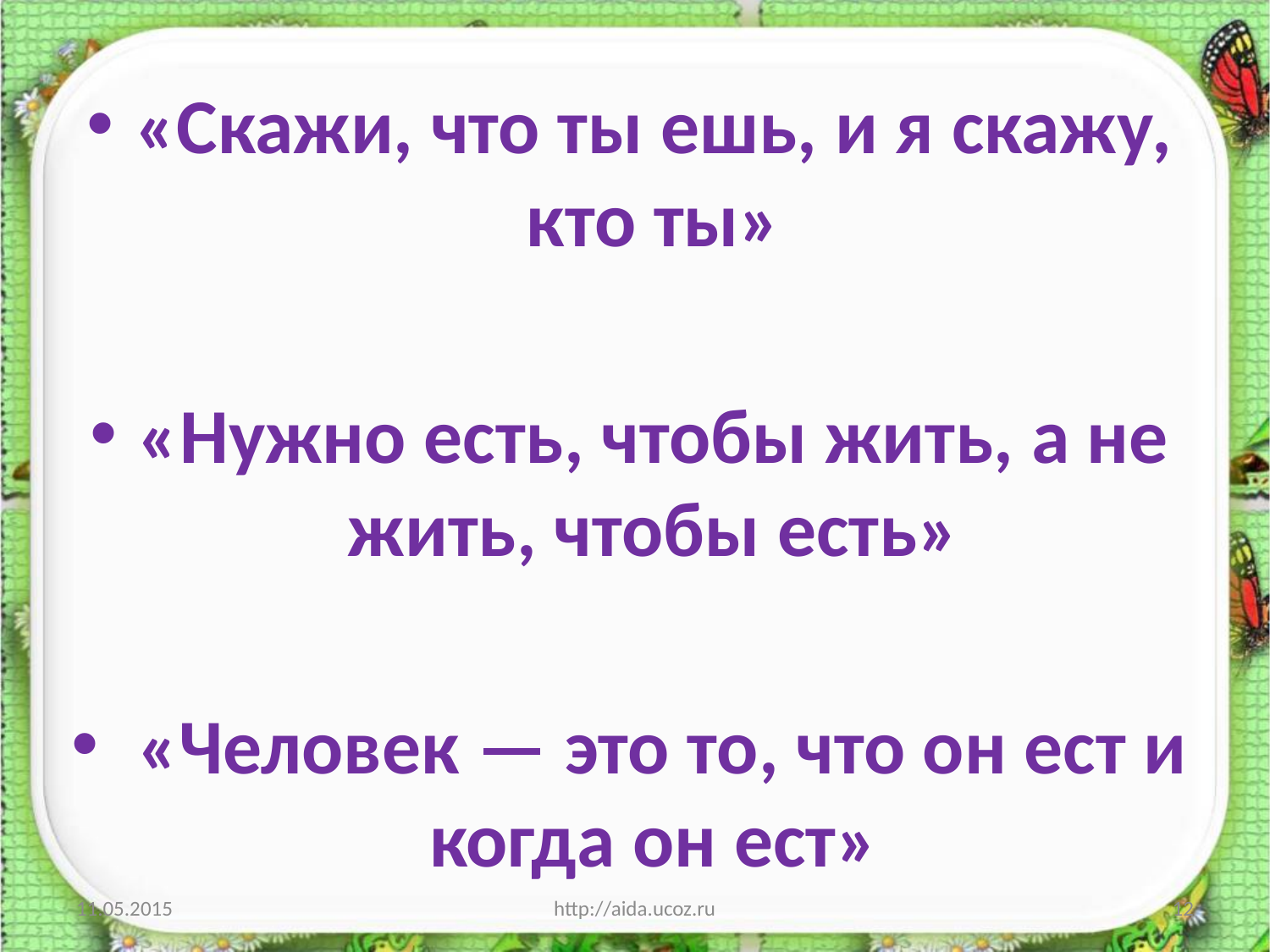

«Скажи, что ты ешь, и я скажу, кто ты»

«Нужно есть, чтобы жить, а не жить, чтобы есть»

 «Человек — это то, что он ест и когда он ест»

11.05.2015
http://aida.ucoz.ru
12